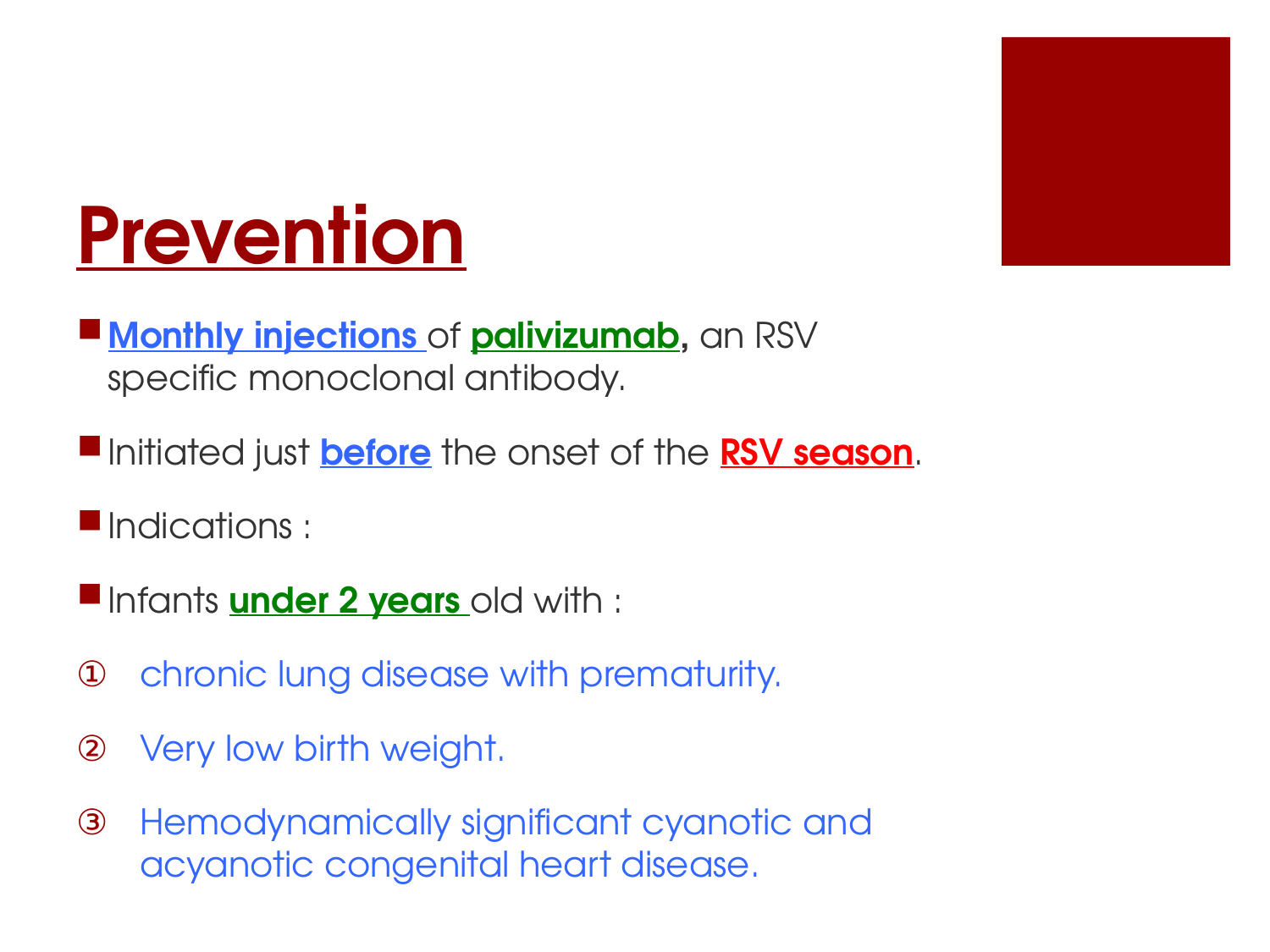

# Prevention
Monthly injections of palivizumab, an RSV specific monoclonal antibody.
Initiated just before the onset of the RSV season.
Indications :
Infants under 2 years old with :
chronic lung disease with prematurity.
Very low birth weight.
Hemodynamically significant cyanotic and acyanotic congenital heart disease.